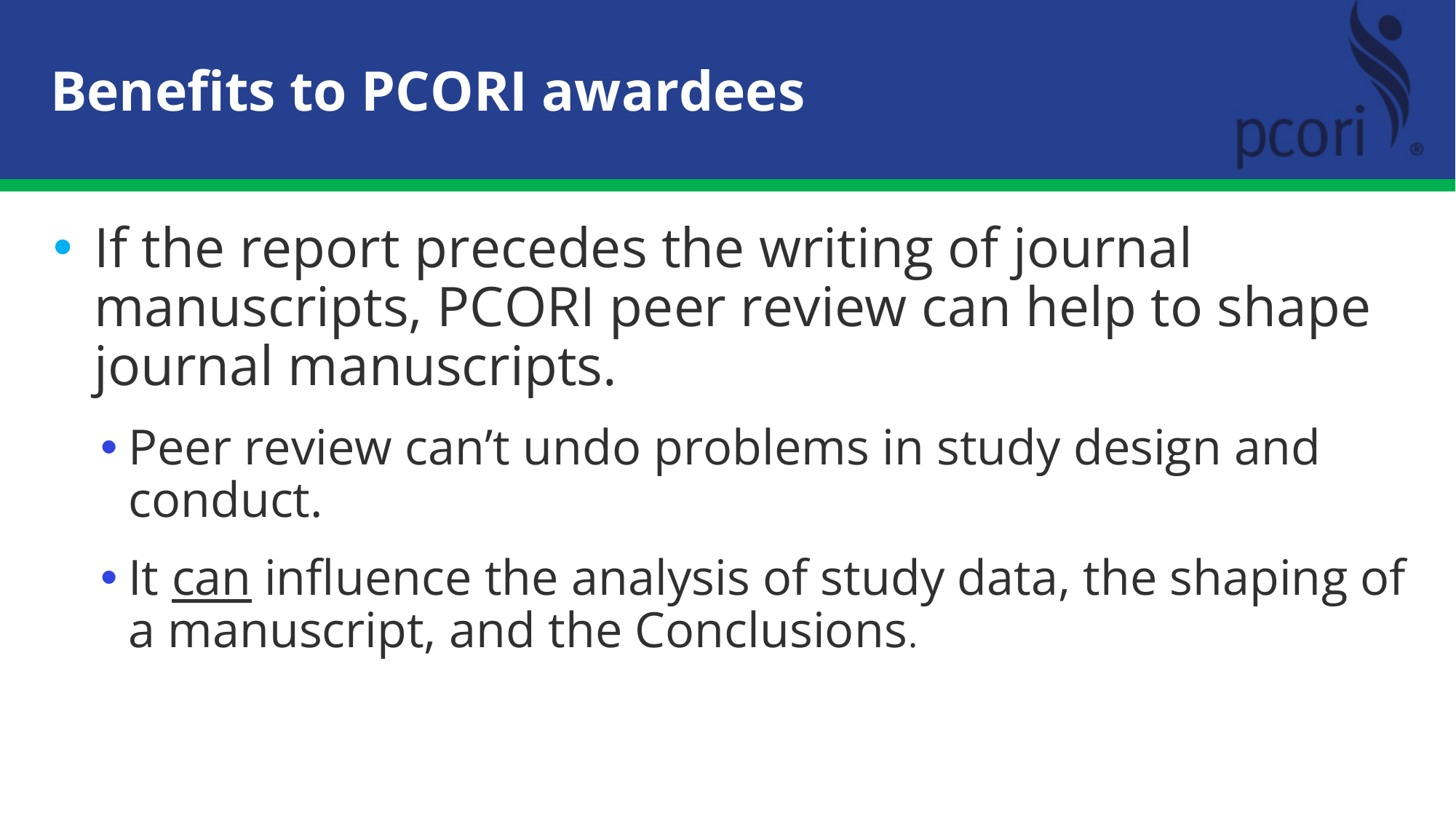

Benefits to PCORI awardees
If the report precedes the writing of journal manuscripts, PCORI peer review can help to shape journal manuscripts.
Peer review can’t undo problems in study design and conduct.
It can influence the analysis of study data, the shaping of a manuscript, and the Conclusions.